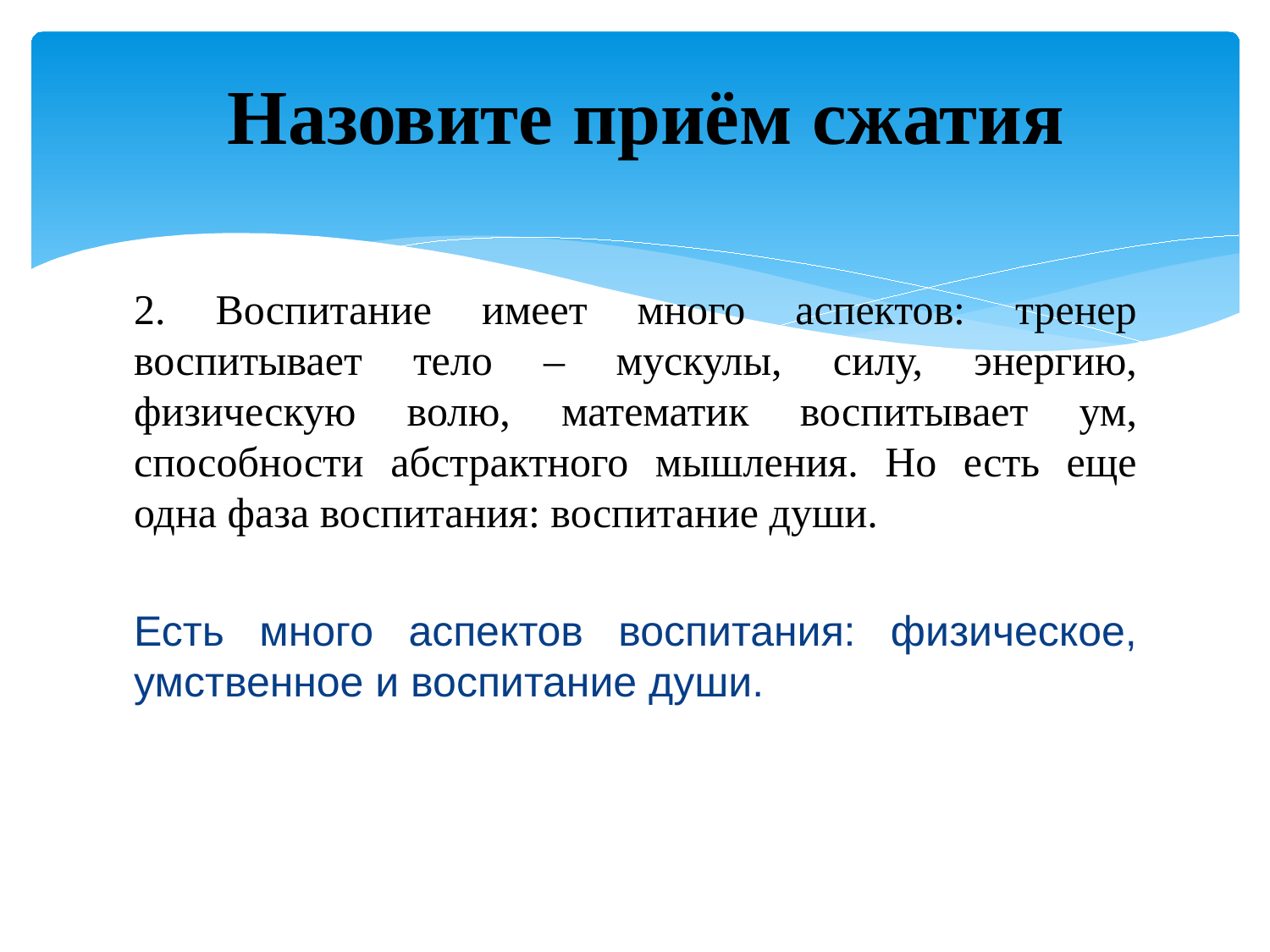

# Назовите приём сжатия
2. Воспитание имеет много аспектов: тренер воспитывает тело – мускулы, силу, энергию, физическую волю, математик воспитывает ум, способности абстрактного мышления. Но есть еще одна фаза воспитания: воспитание души.

Есть много аспектов воспитания: физическое, умственное и воспитание души.